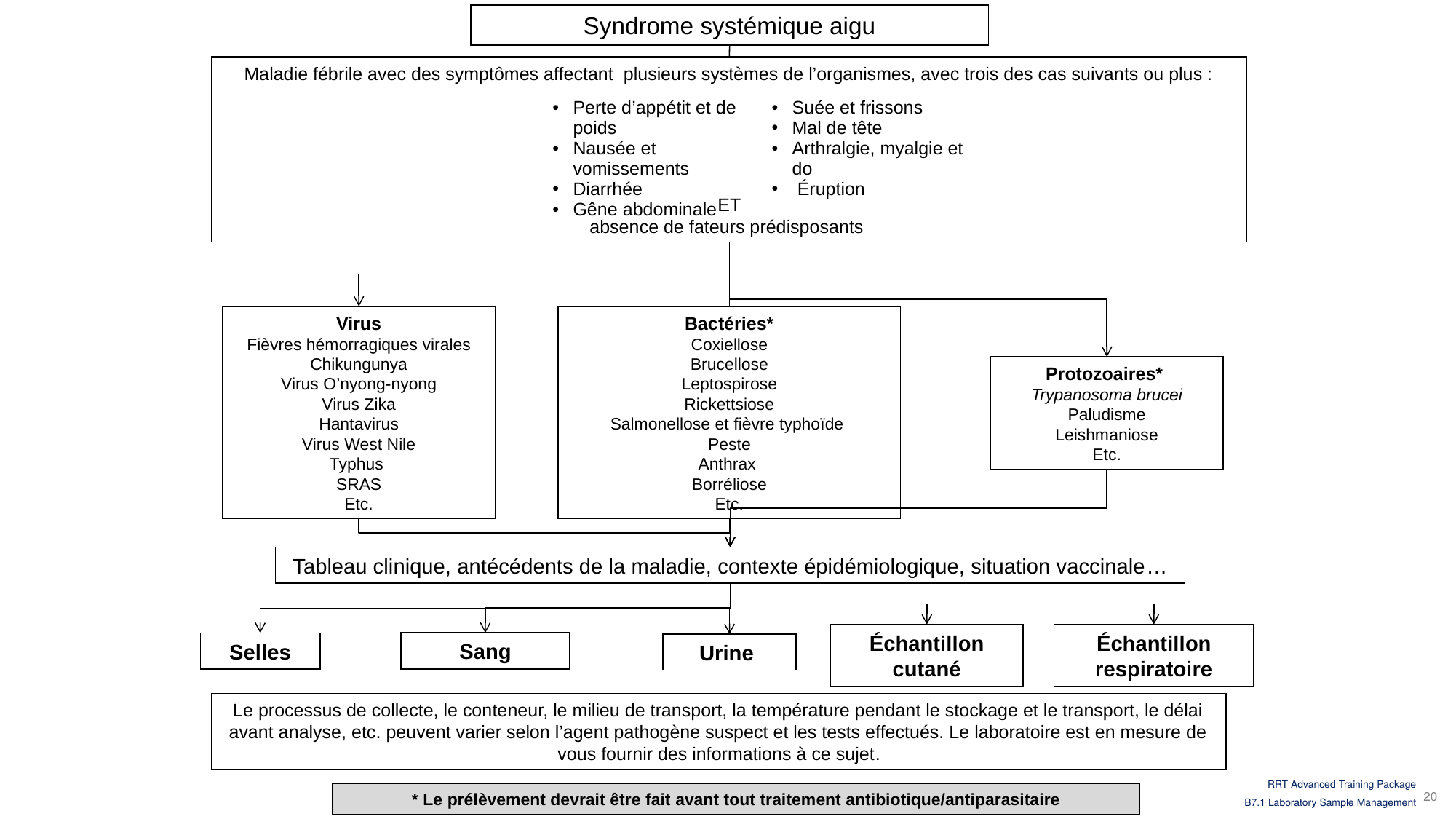

Syndrome systémique aigu
Maladie fébrile avec des symptômes affectant  plusieurs systèmes de l’organismes, avec trois des cas suivants ou plus :

ET
absence de fateurs prédisposants
| Perte d’appétit et de poids Nausée et vomissements Diarrhée Gêne abdominale | Suée et frissons Mal de tête Arthralgie, myalgie et do Éruption |
| --- | --- |
Virus
Fièvres hémorragiques virales
Chikungunya
Virus O’nyong-nyong
Virus Zika
Hantavirus
Virus West Nile
Typhus
SRAS
Etc.
Bactéries*
Coxiellose
Brucellose
Leptospirose
Rickettsiose
Salmonellose et fièvre typhoïde
Peste
Anthrax
Borréliose
Etc.
Protozoaires*
Trypanosoma brucei
Paludisme
Leishmaniose
Etc.
Tableau clinique, antécédents de la maladie, contexte épidémiologique, situation vaccinale…
Échantillon cutané
Échantillon respiratoire
Sang
Selles
Urine
Le processus de collecte, le conteneur, le milieu de transport, la température pendant le stockage et le transport, le délai avant analyse, etc. peuvent varier selon l’agent pathogène suspect et les tests effectués. Le laboratoire est en mesure de vous fournir des informations à ce sujet.
* Le prélèvement devrait être fait avant tout traitement antibiotique/antiparasitaire